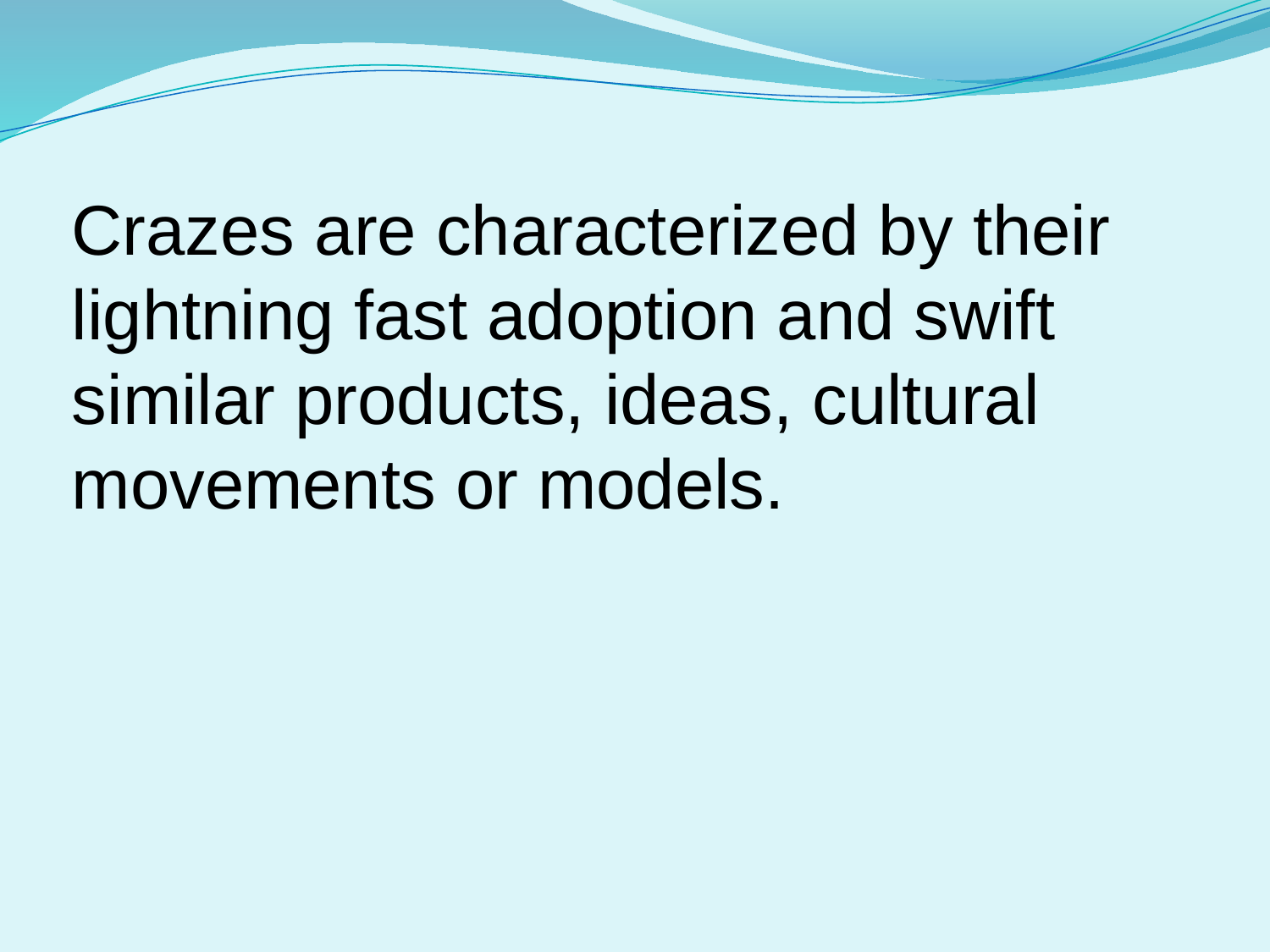

Crazes are characterized by their lightning fast adoption and swift similar products, ideas, cultural movements or models.